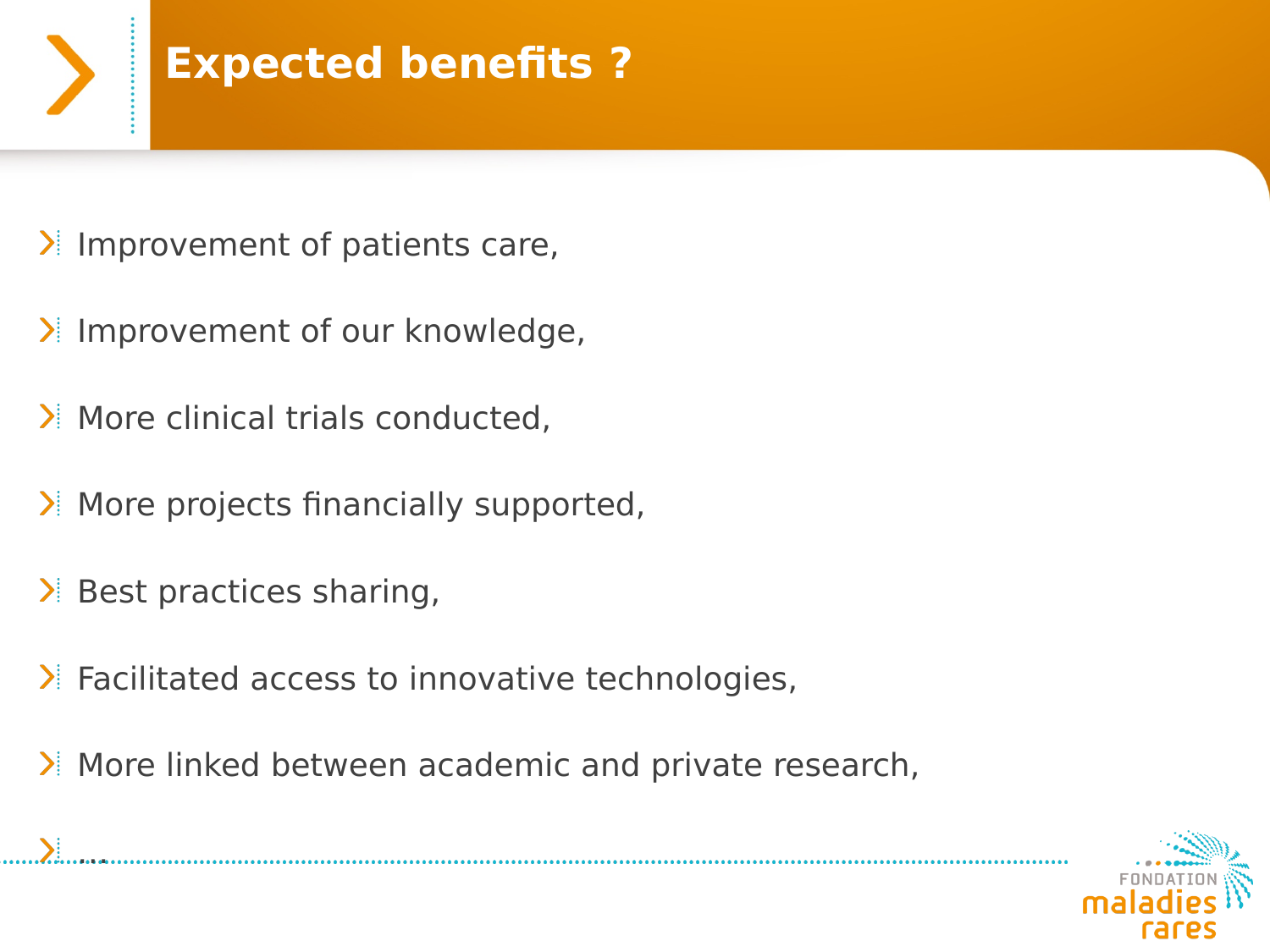

# Expected benefits ?
Improvement of patients care,
Improvement of our knowledge,
More clinical trials conducted,
More projects financially supported,
Best practices sharing,
Facilitated access to innovative technologies,
More linked between academic and private research,
…